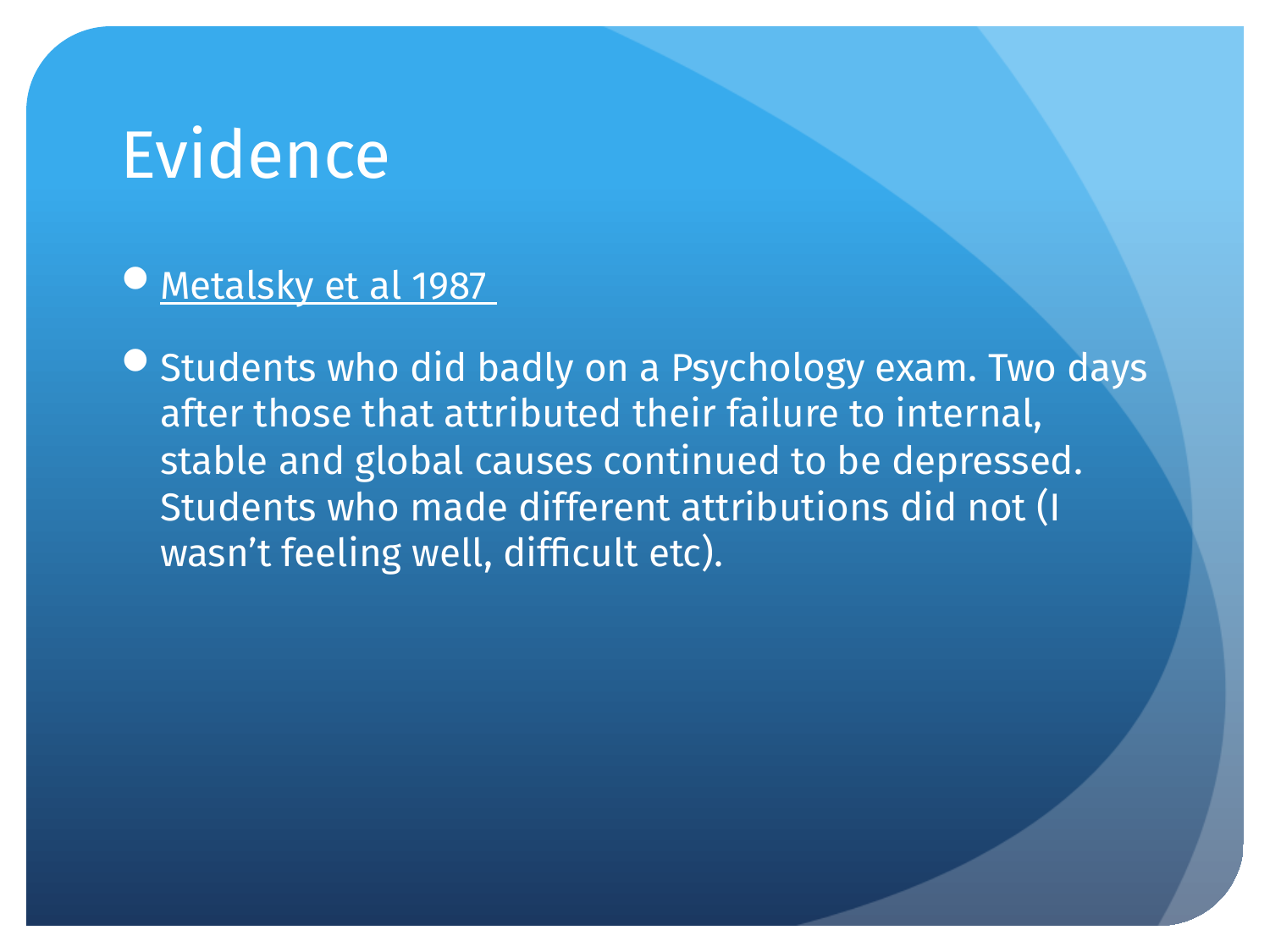

# Evidence
Metalsky et al 1987
Students who did badly on a Psychology exam. Two days after those that attributed their failure to internal, stable and global causes continued to be depressed. Students who made different attributions did not (I wasn’t feeling well, difficult etc).